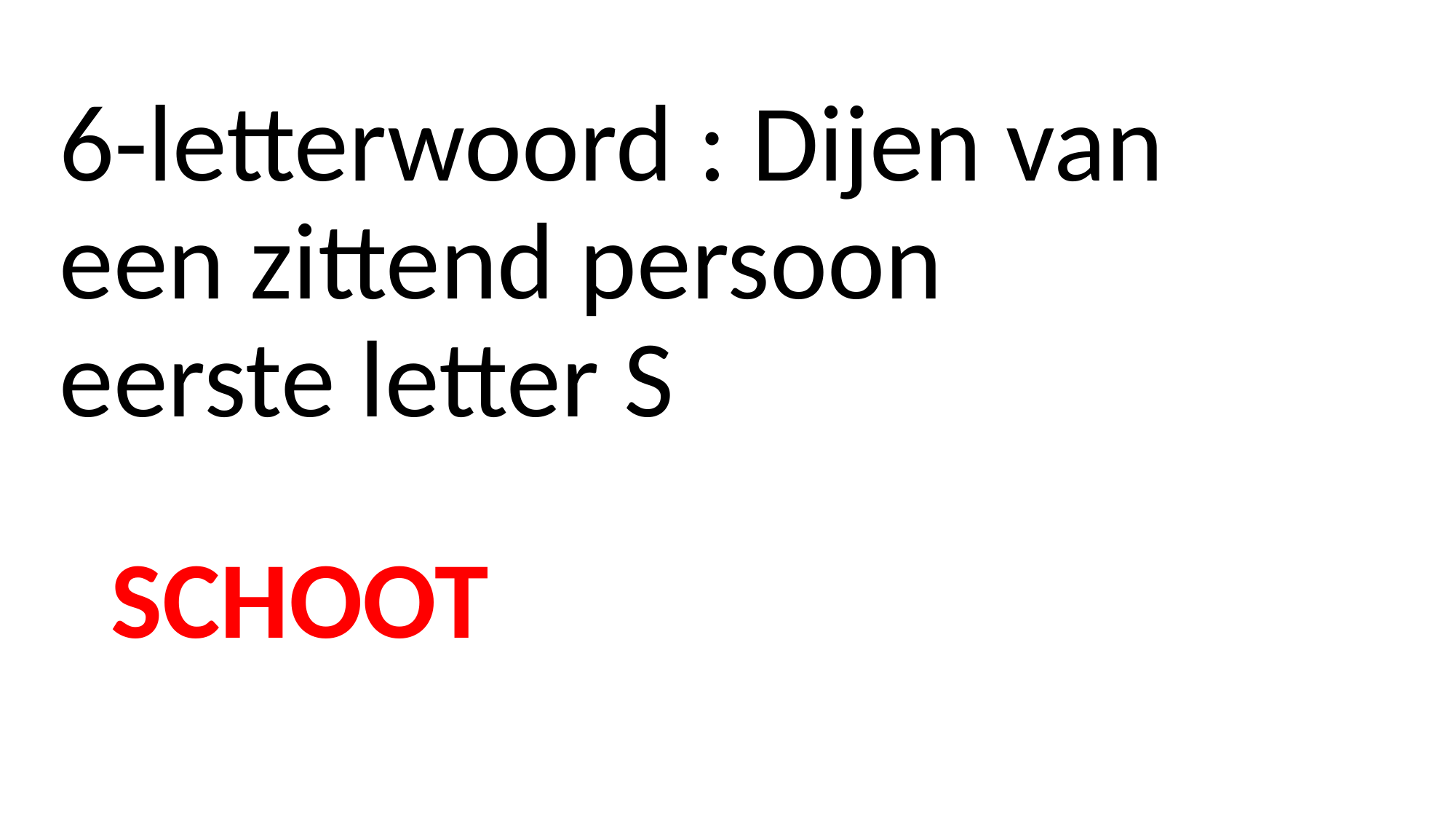

# 6-letterwoord : Dijen van een zittend persoon eerste letter S
SCHOOT